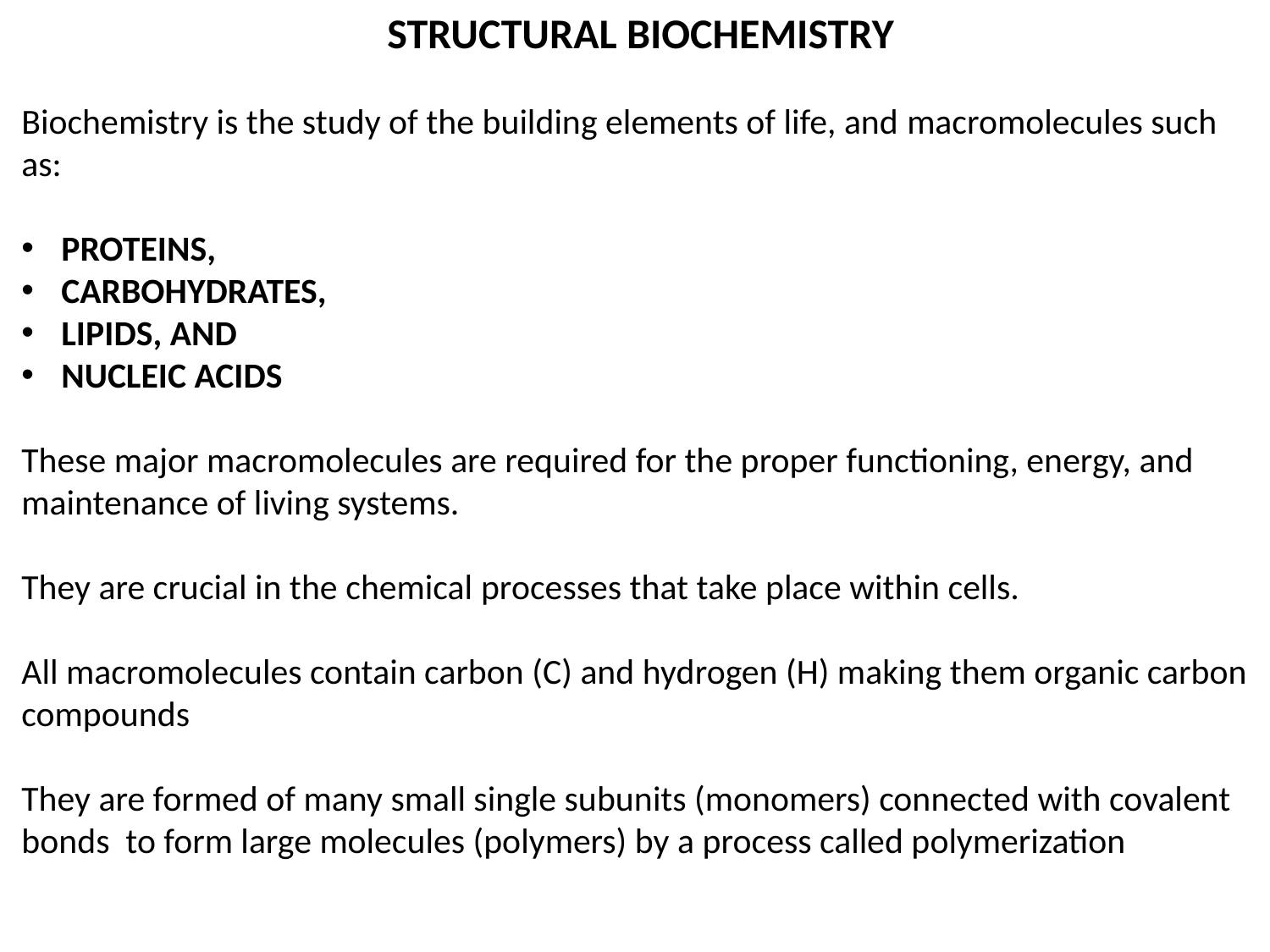

STRUCTURAL BIOCHEMISTRY
Biochemistry is the study of the building elements of life, and macromolecules such as:

PROTEINS,
CARBOHYDRATES,
LIPIDS, AND
NUCLEIC ACIDS

These major macromolecules are required for the proper functioning, energy, and maintenance of living systems.

They are crucial in the chemical processes that take place within cells.

All macromolecules contain carbon (C) and hydrogen (H) making them organic carbon compounds

They are formed of many small single subunits (monomers) connected with covalent bonds  to form large molecules (polymers) by a process called polymerization